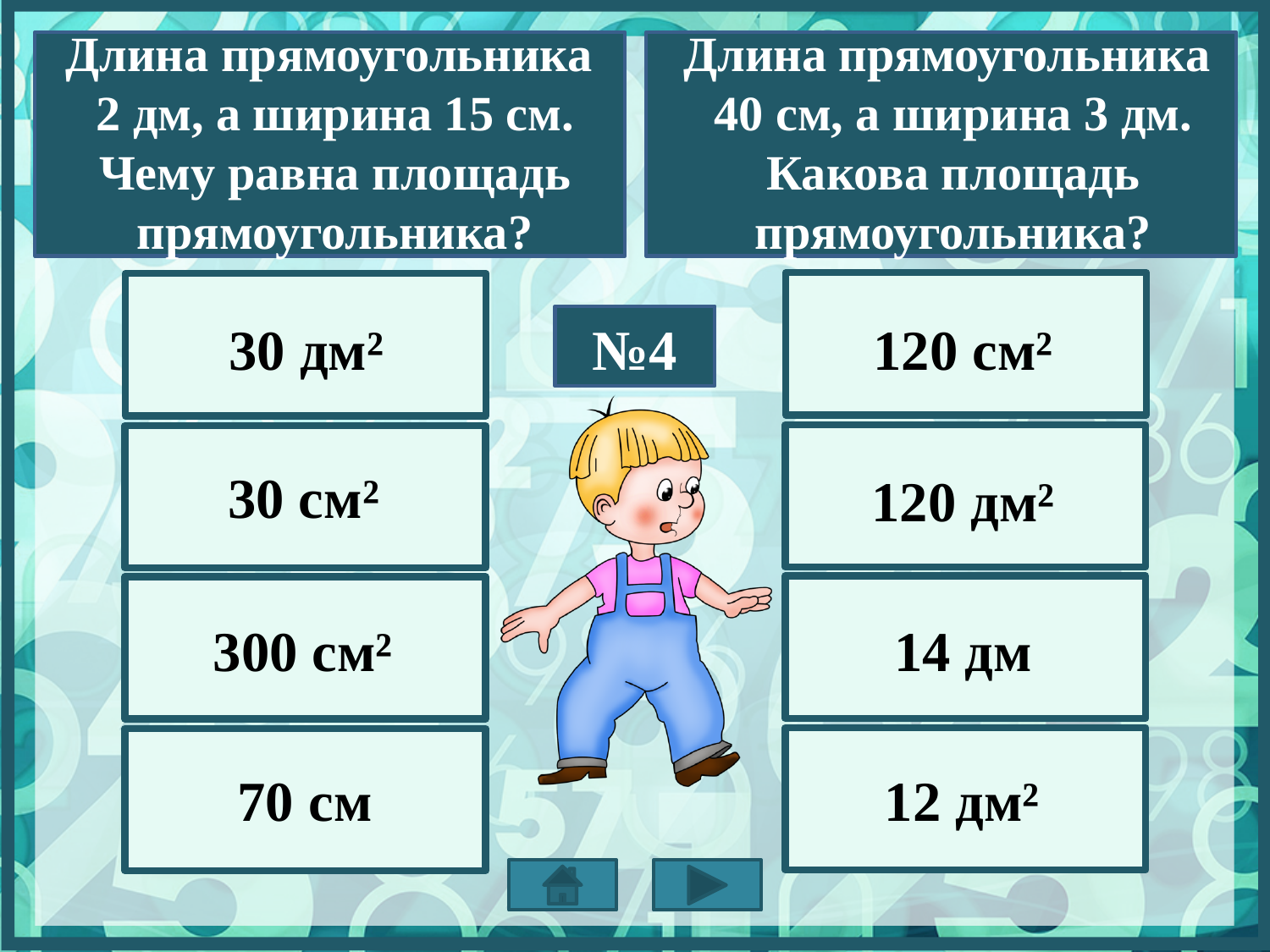

Длина прямоугольника
2 дм, а ширина 15 см. Чему равна площадь прямоугольника?
Длина прямоугольника
40 см, а ширина 3 дм. Какова площадь прямоугольника?
120 см²
30 дм²
№4
30 см²
120 дм²
300 см²
14 дм
12 дм²
70 см